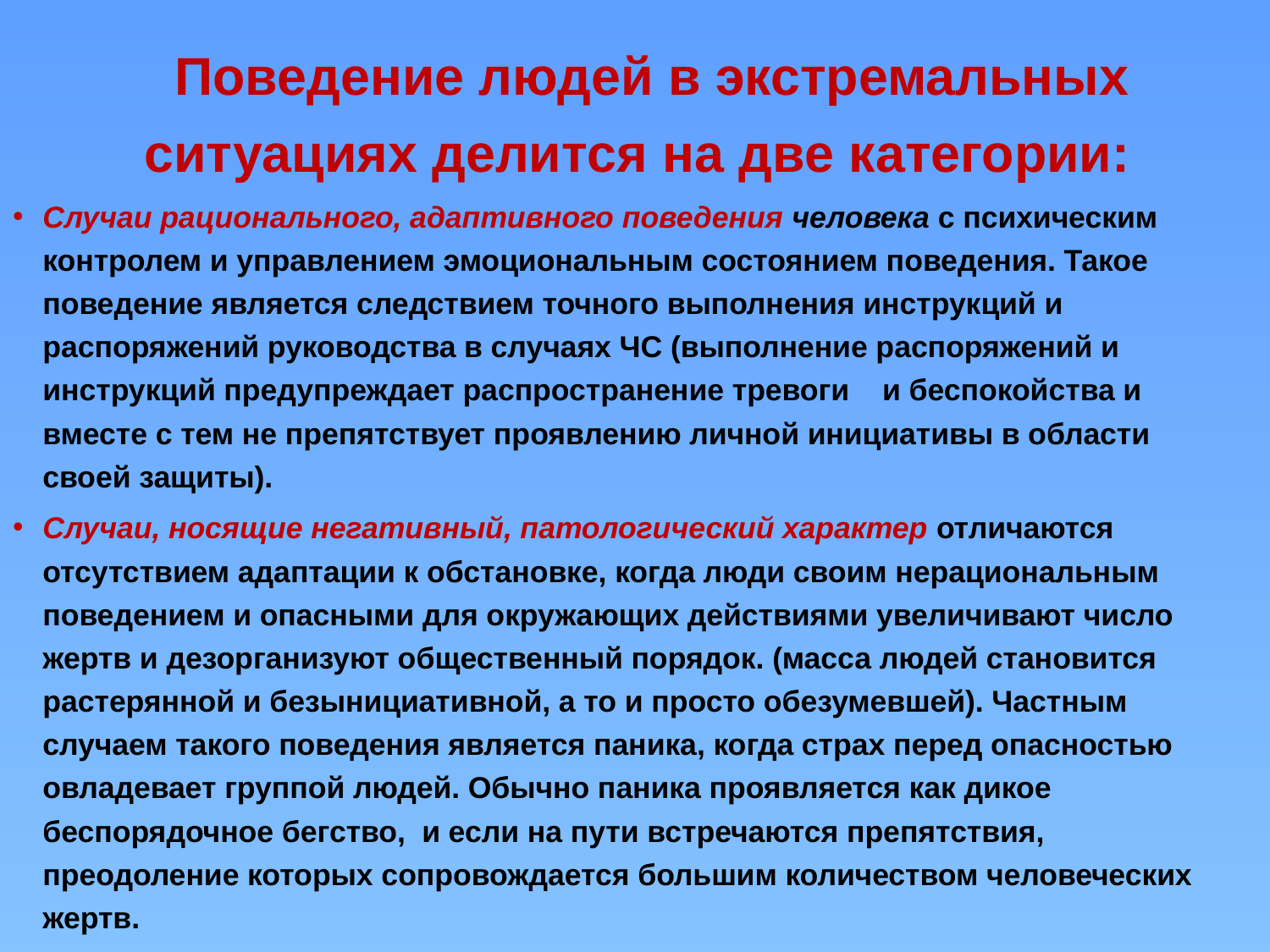

# Поведение людей в экстремальных ситуациях делится на две категории:
Случаи рационального, адаптивного поведения человека с психическим контролем и управлением эмоциональным состоянием поведения. Такое поведение является следствием точного выполнения инструкций и распоряжений руководства в случаях ЧС (выполнение распоряжений и инструкций предупреждает распространение тревоги    и беспокойства и вместе с тем не препятствует проявлению личной инициативы в области своей защиты).
Случаи, носящие негативный, патологический характер отличаются отсутствием адаптации к обстановке, когда люди своим нерациональным поведением и опасными для окружающих действиями увеличивают число жертв и дезорганизуют общественный порядок. (масса людей становится растерянной и безынициативной, а то и просто обезумевшей). Частным случаем такого поведения является паника, когда страх перед опасностью овладевает группой людей. Обычно паника проявляется как дикое беспорядочное бегство,  и если на пути встречаются препятствия, преодоление которых сопровождается большим количеством человеческих жертв.